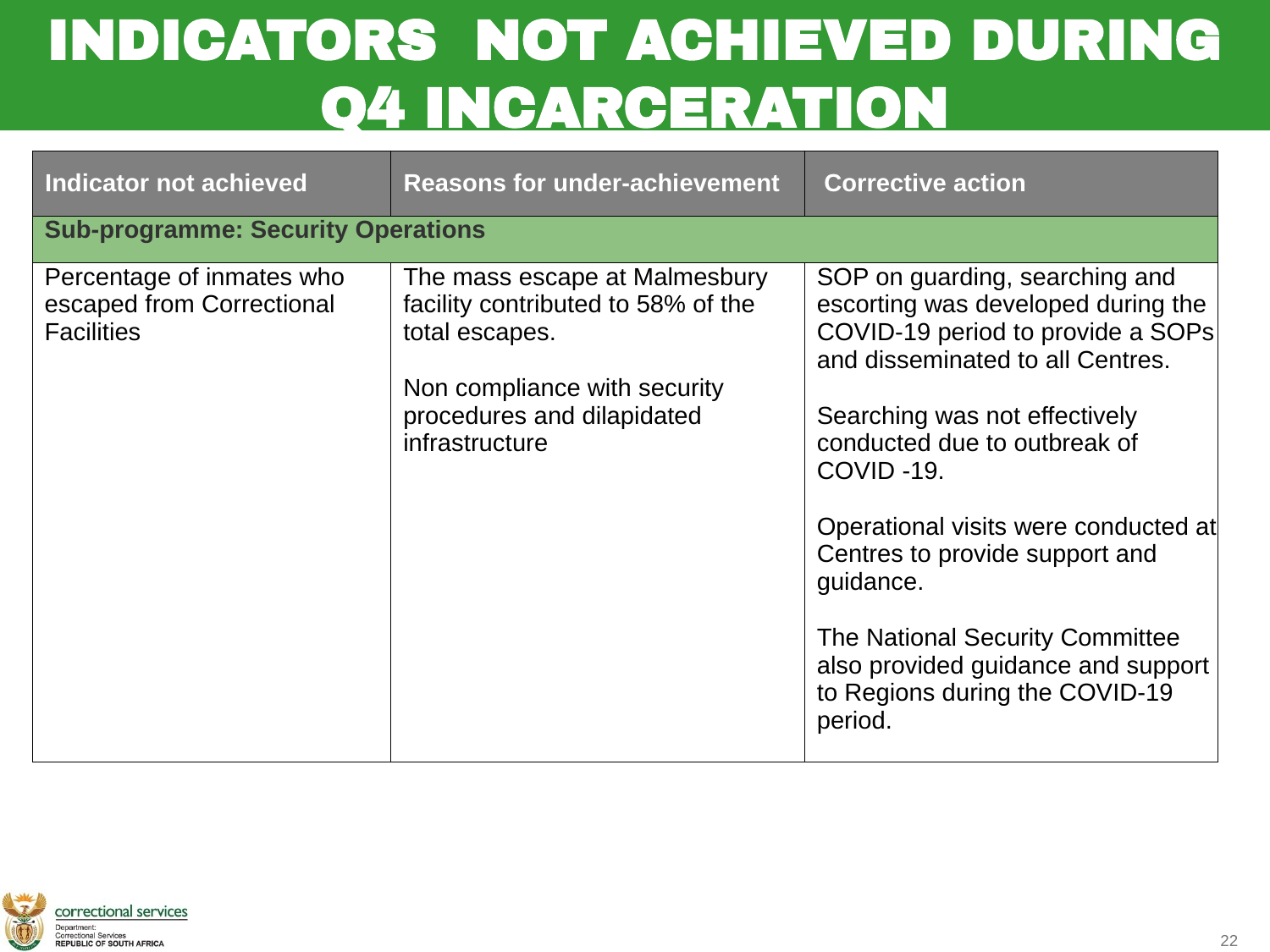

INDICATORS  NOT ACHIEVED DURING Q4 INCARCERATION
| Indicator not achieved | Reasons for under-achievement | Corrective action |
| --- | --- | --- |
| Sub-programme: Security Operations |  |  |
| Percentage of inmates who escaped from Correctional Facilities | The mass escape at Malmesbury facility contributed to 58% of the total escapes. Non compliance with security procedures and dilapidated infrastructure | SOP on guarding, searching and escorting was developed during the COVID-19 period to provide a SOPs and disseminated to all Centres. Searching was not effectively conducted due to outbreak of COVID -19. Operational visits were conducted at Centres to provide support and guidance. The National Security Committee also provided guidance and support to Regions during the COVID-19 period. |